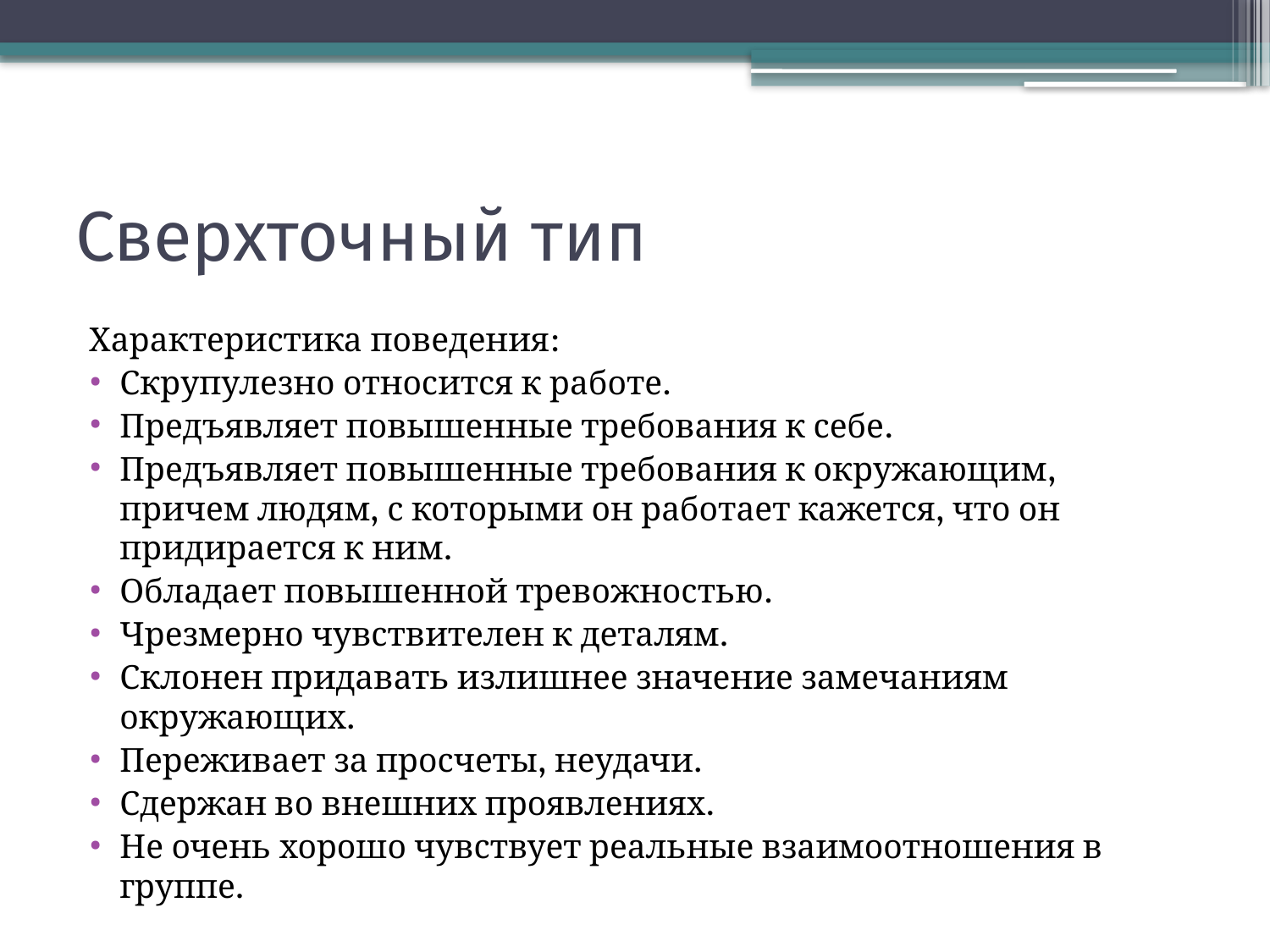

# Сверхточный тип
Характеристика поведения:
Скрупулезно относится к работе.
Предъявляет повышенные требования к себе.
Предъявляет повышенные требования к окружающим, причем людям, с которыми он работает кажется, что он придирается к ним.
Обладает повышенной тревожностью.
Чрезмерно чувствителен к деталям.
Склонен придавать излишнее значение замечаниям окружающих.
Переживает за просчеты, неудачи.
Сдержан во внешних проявлениях.
Не очень хорошо чувствует реальные взаимоотношения в группе.